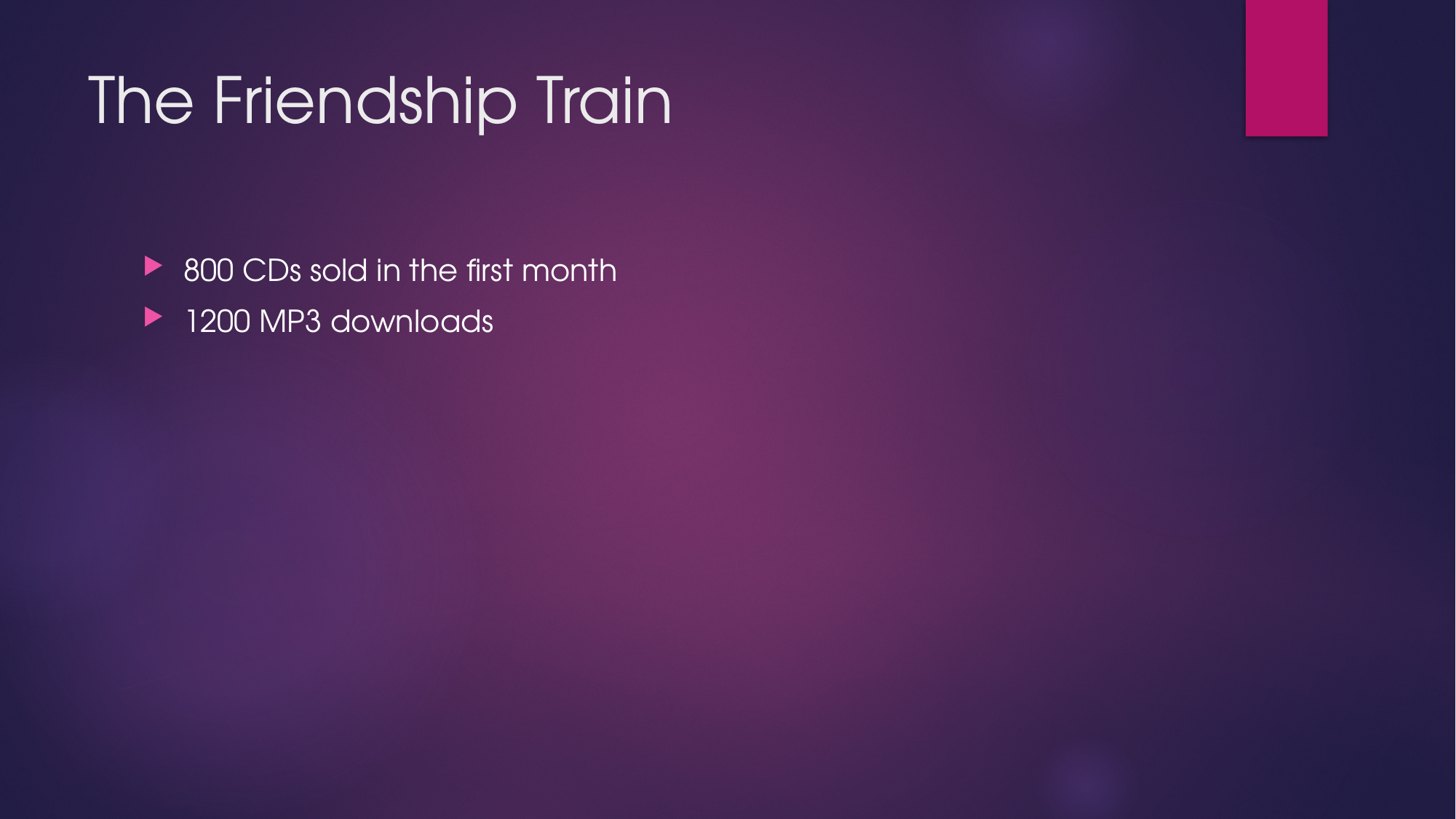

# The Friendship Train
800 CDs sold in the first month
1200 MP3 downloads